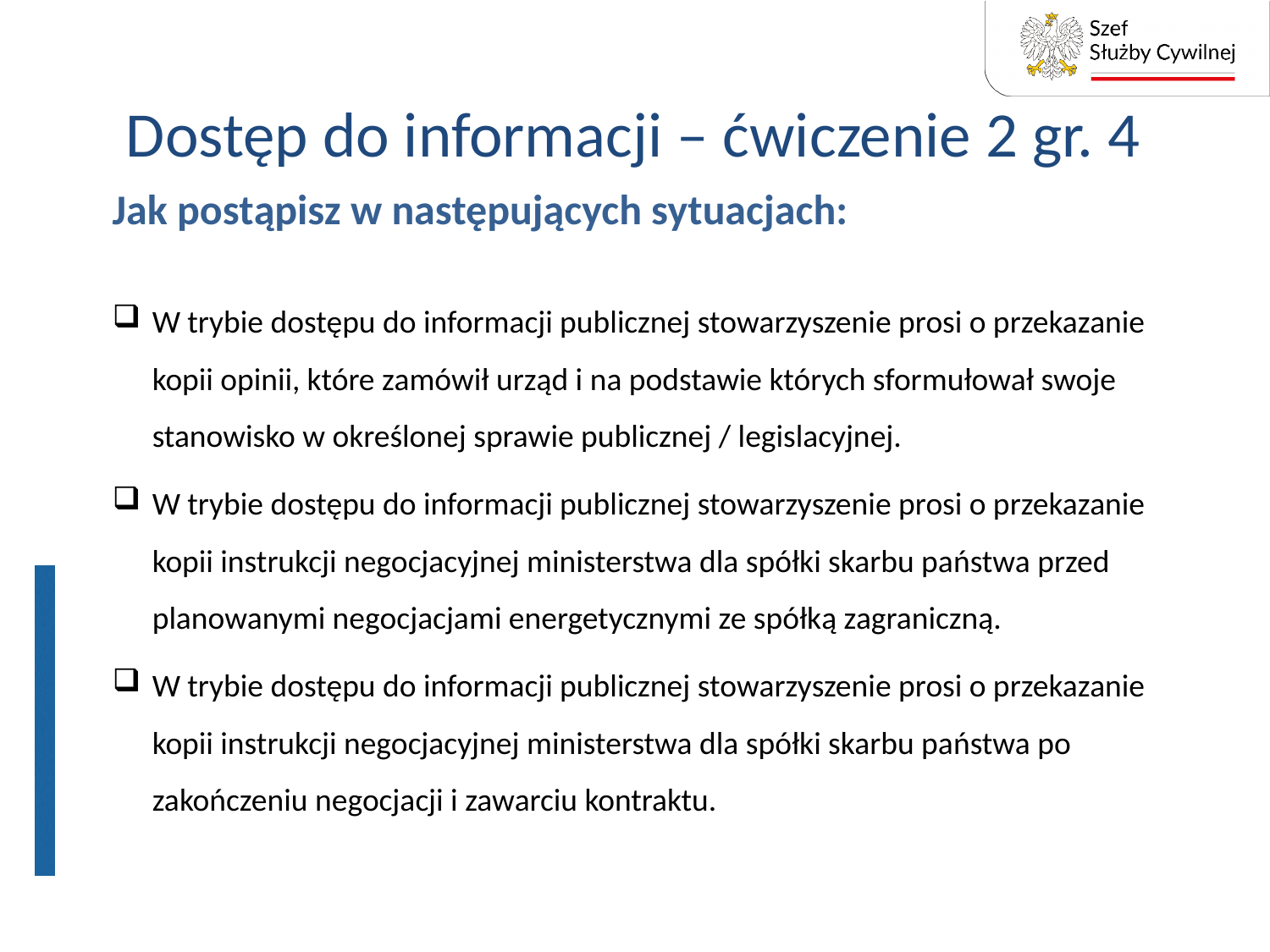

# Dostęp do informacji – ćwiczenie 2 gr. 4
Jak postąpisz w następujących sytuacjach:
W trybie dostępu do informacji publicznej stowarzyszenie prosi o przekazanie kopii opinii, które zamówił urząd i na podstawie których sformułował swoje stanowisko w określonej sprawie publicznej / legislacyjnej.
W trybie dostępu do informacji publicznej stowarzyszenie prosi o przekazanie kopii instrukcji negocjacyjnej ministerstwa dla spółki skarbu państwa przed planowanymi negocjacjami energetycznymi ze spółką zagraniczną.
W trybie dostępu do informacji publicznej stowarzyszenie prosi o przekazanie kopii instrukcji negocjacyjnej ministerstwa dla spółki skarbu państwa po zakończeniu negocjacji i zawarciu kontraktu.